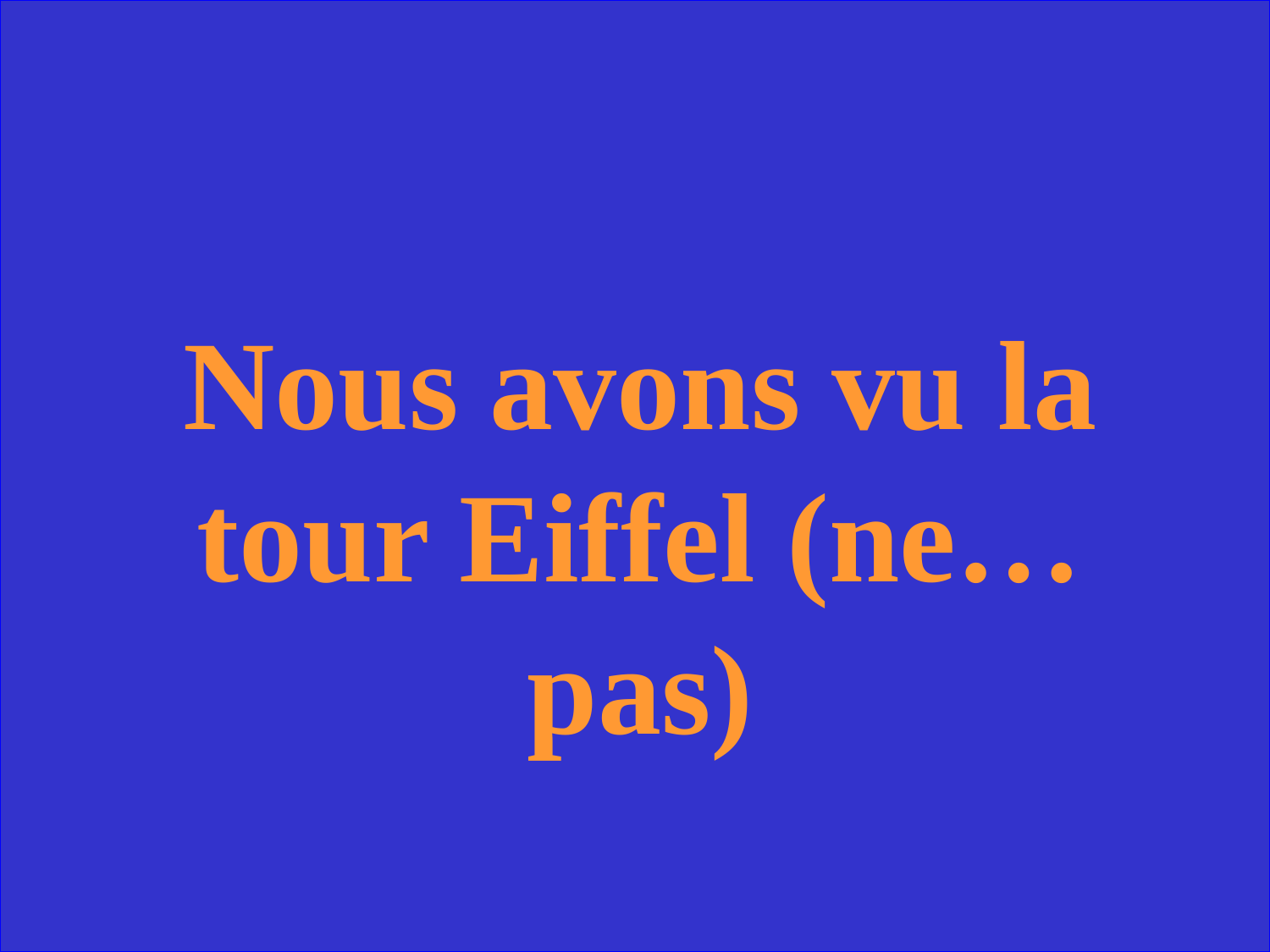

Nous avons vu la tour Eiffel (ne…pas)